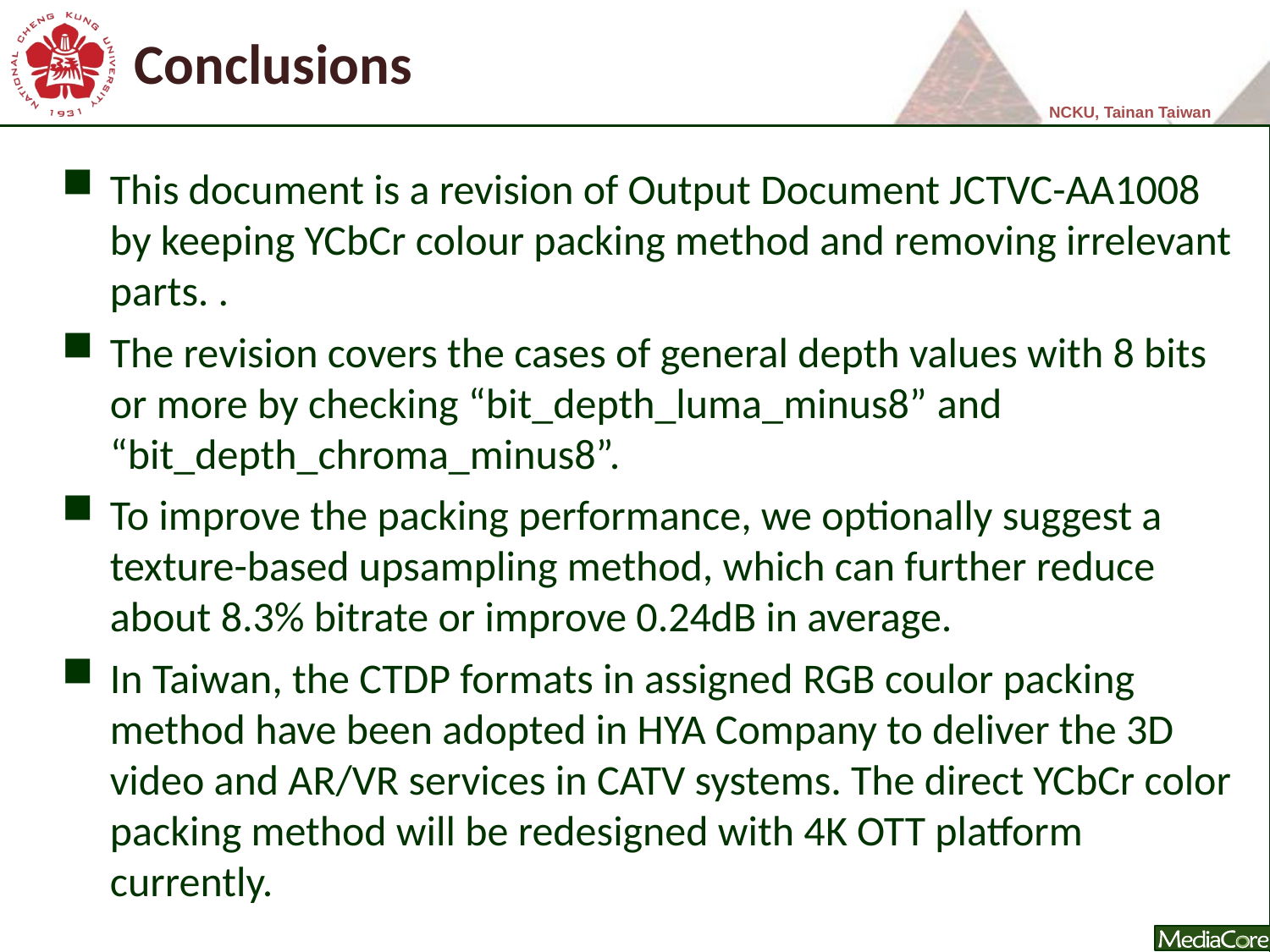

# Conclusions
This document is a revision of Output Document JCTVC-AA1008 by keeping YCbCr colour packing method and removing irrelevant parts. .
The revision covers the cases of general depth values with 8 bits or more by checking “bit_depth_luma_minus8” and “bit_depth_chroma_minus8”.
To improve the packing performance, we optionally suggest a texture-based upsampling method, which can further reduce about 8.3% bitrate or improve 0.24dB in average.
In Taiwan, the CTDP formats in assigned RGB coulor packing method have been adopted in HYA Company to deliver the 3D video and AR/VR services in CATV systems. The direct YCbCr color packing method will be redesigned with 4K OTT platform currently.